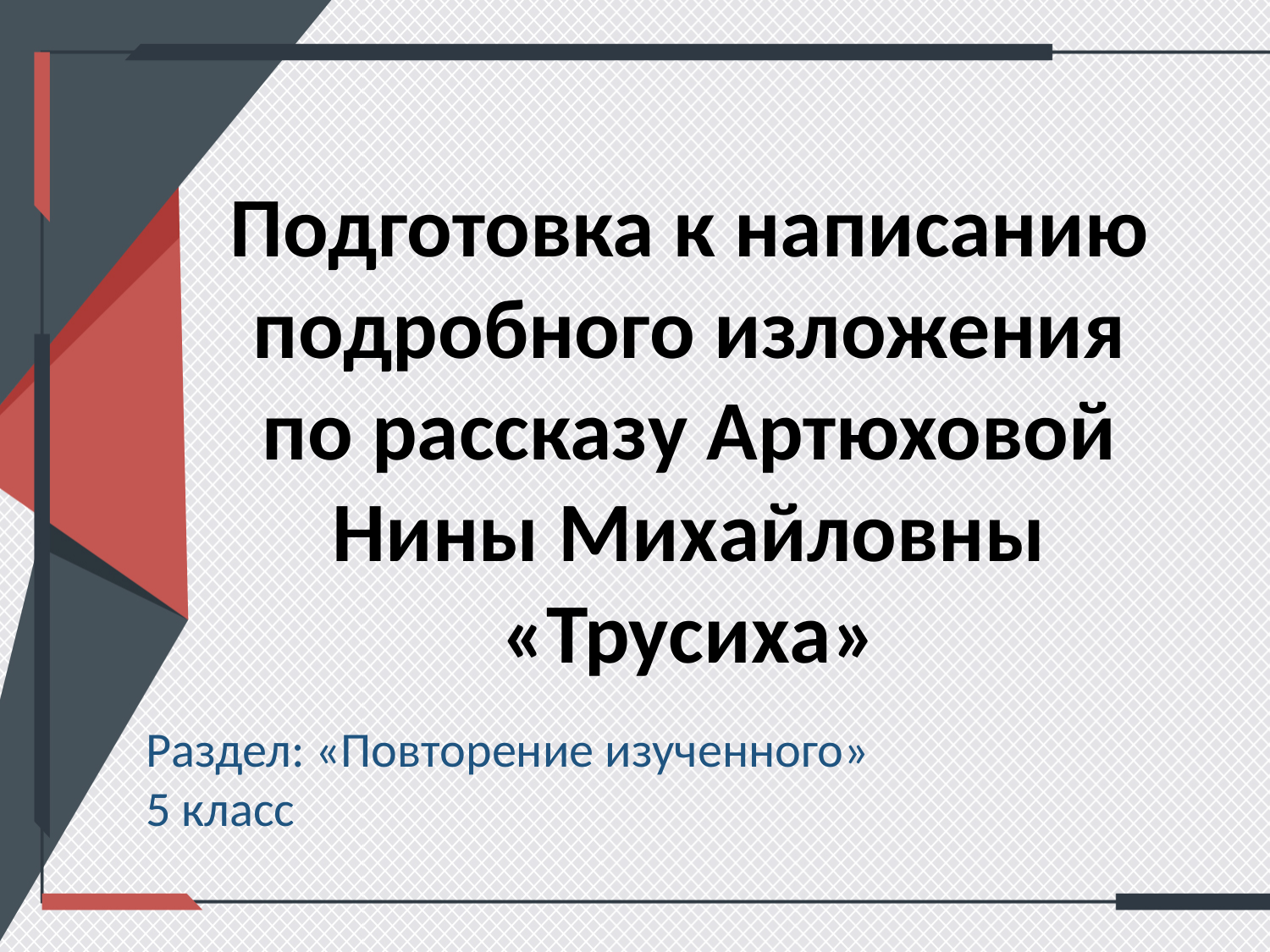

# Подготовка к написанию подробного изложения по рассказу Артюховой Нины Михайловны «Трусиха»
Раздел: «Повторение изученного»
5 класс